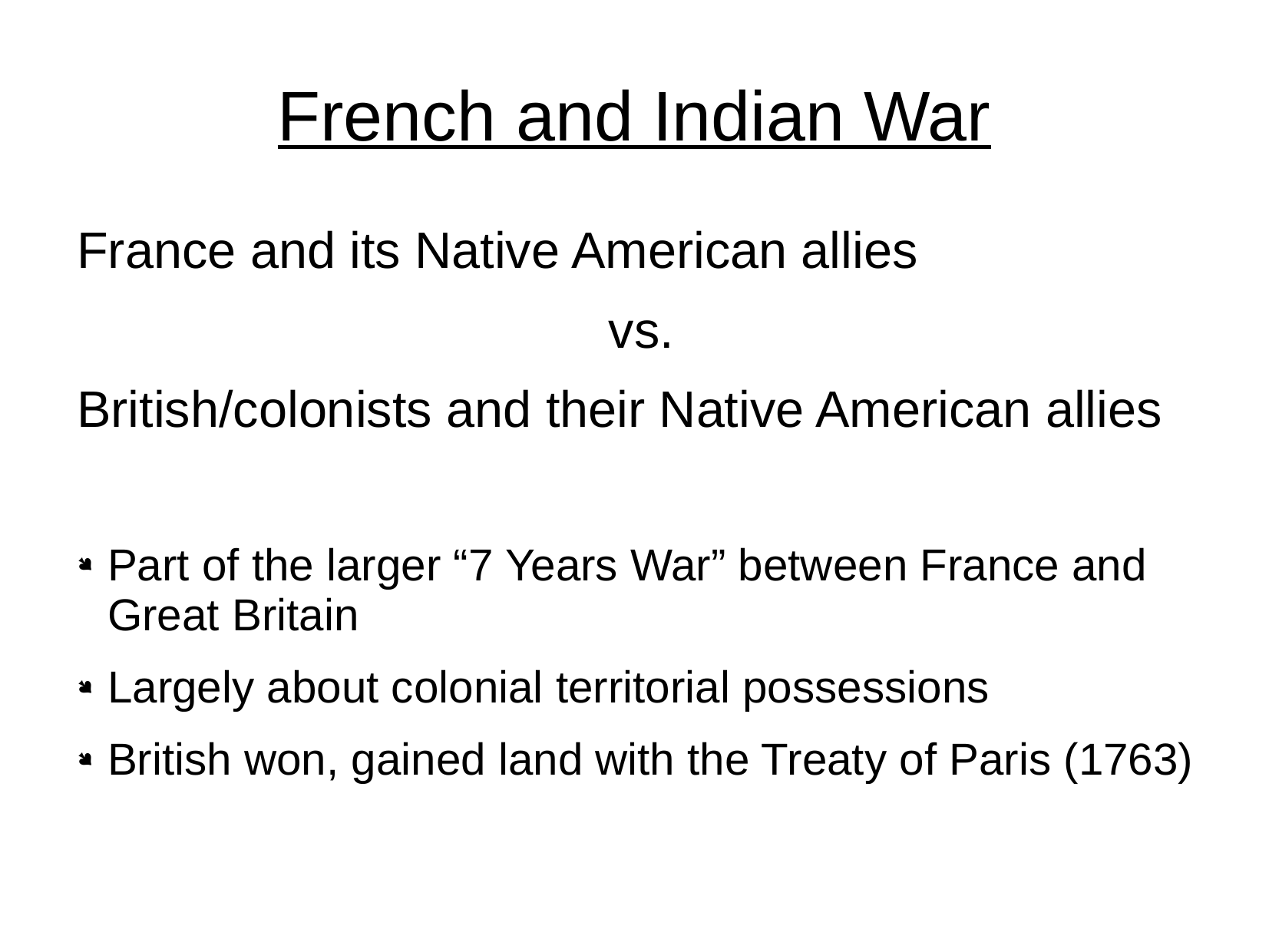

# French and Indian War
France and its Native American allies
vs.
British/colonists and their Native American allies

Part of the larger “7 Years War” between France and Great Britain
Largely about colonial territorial possessions
British won, gained land with the Treaty of Paris (1763)